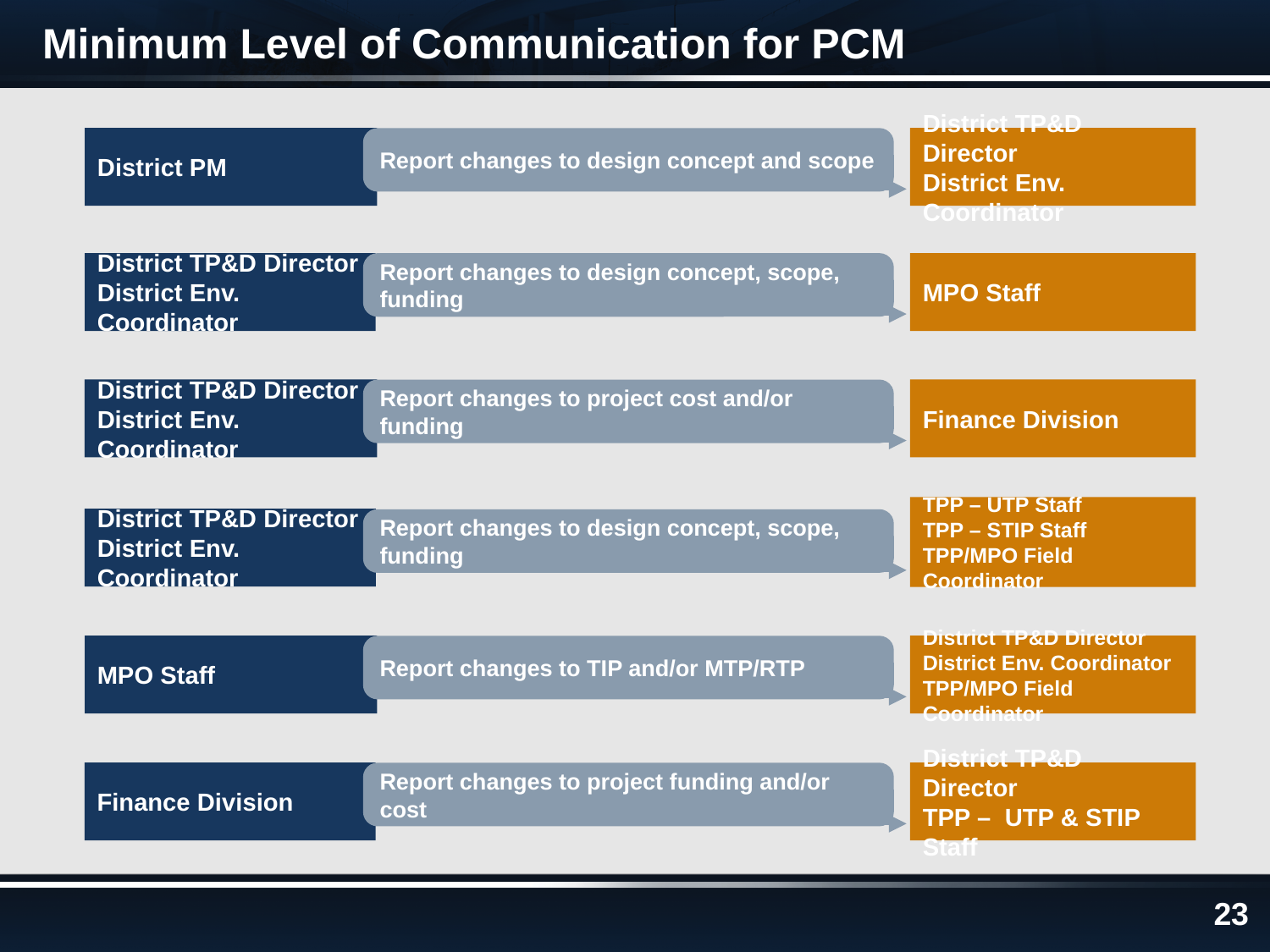

# Minimum Level of Communication for PCM
District PM
Report changes to design concept and scope
District TP&D Director
District Env. Coordinator
District TP&D Director
District Env. Coordinator
Report changes to design concept, scope, funding
MPO Staff
District TP&D Director
District Env. Coordinator
Report changes to project cost and/or funding
Finance Division
TPP – UTP Staff
TPP – STIP Staff
TPP/MPO Field Coordinator
District TP&D Director
District Env. Coordinator
Report changes to design concept, scope, funding
MPO Staff
Report changes to TIP and/or MTP/RTP
District TP&D Director
District Env. Coordinator
TPP/MPO Field Coordinator
Finance Division
Report changes to project funding and/or cost
District TP&D Director
TPP –  UTP & STIP Staff